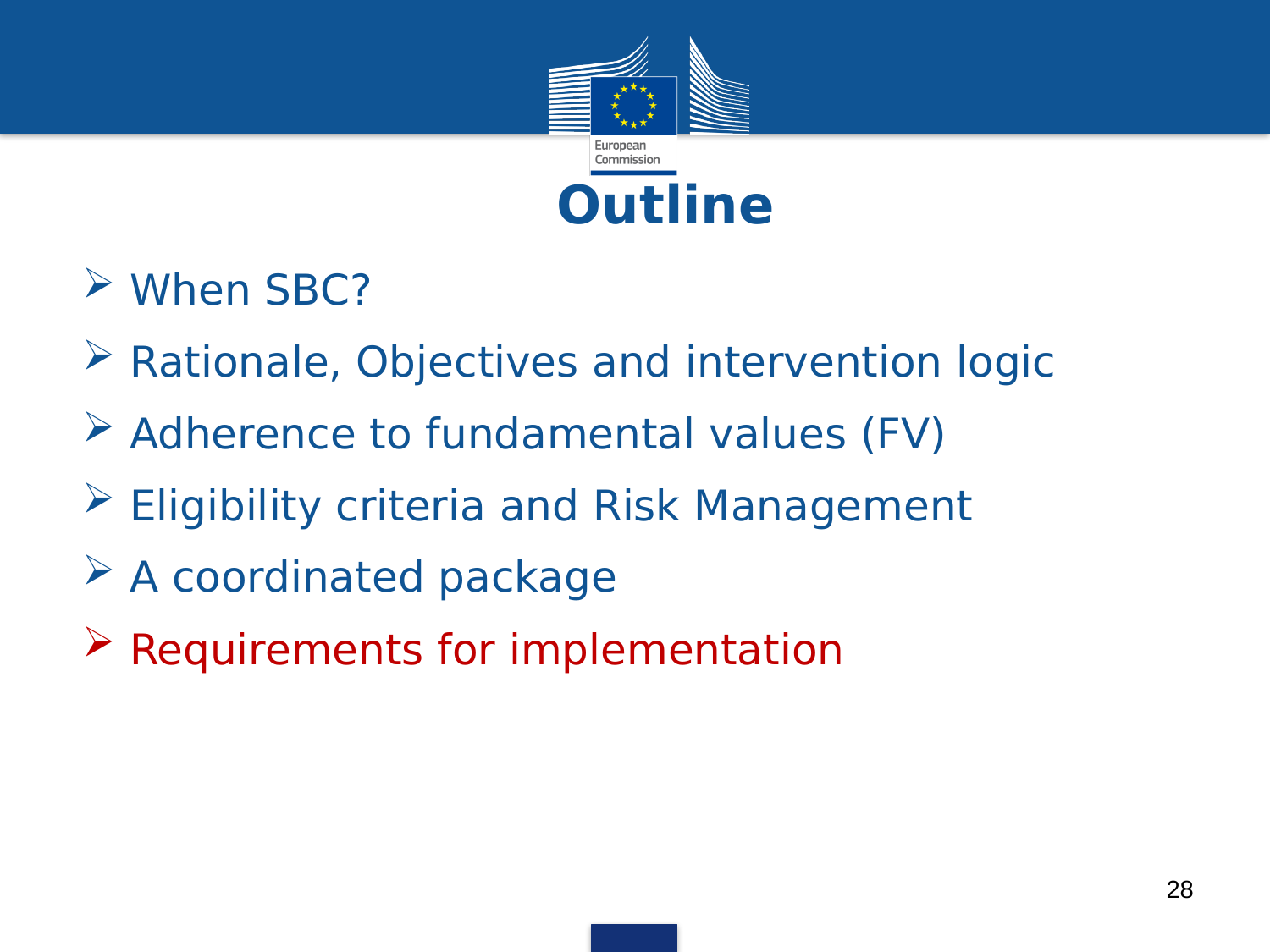

# Outline
When SBC?
Rationale, Objectives and intervention logic
Adherence to fundamental values (FV)
Eligibility criteria and Risk Management
A coordinated package
Requirements for implementation

28